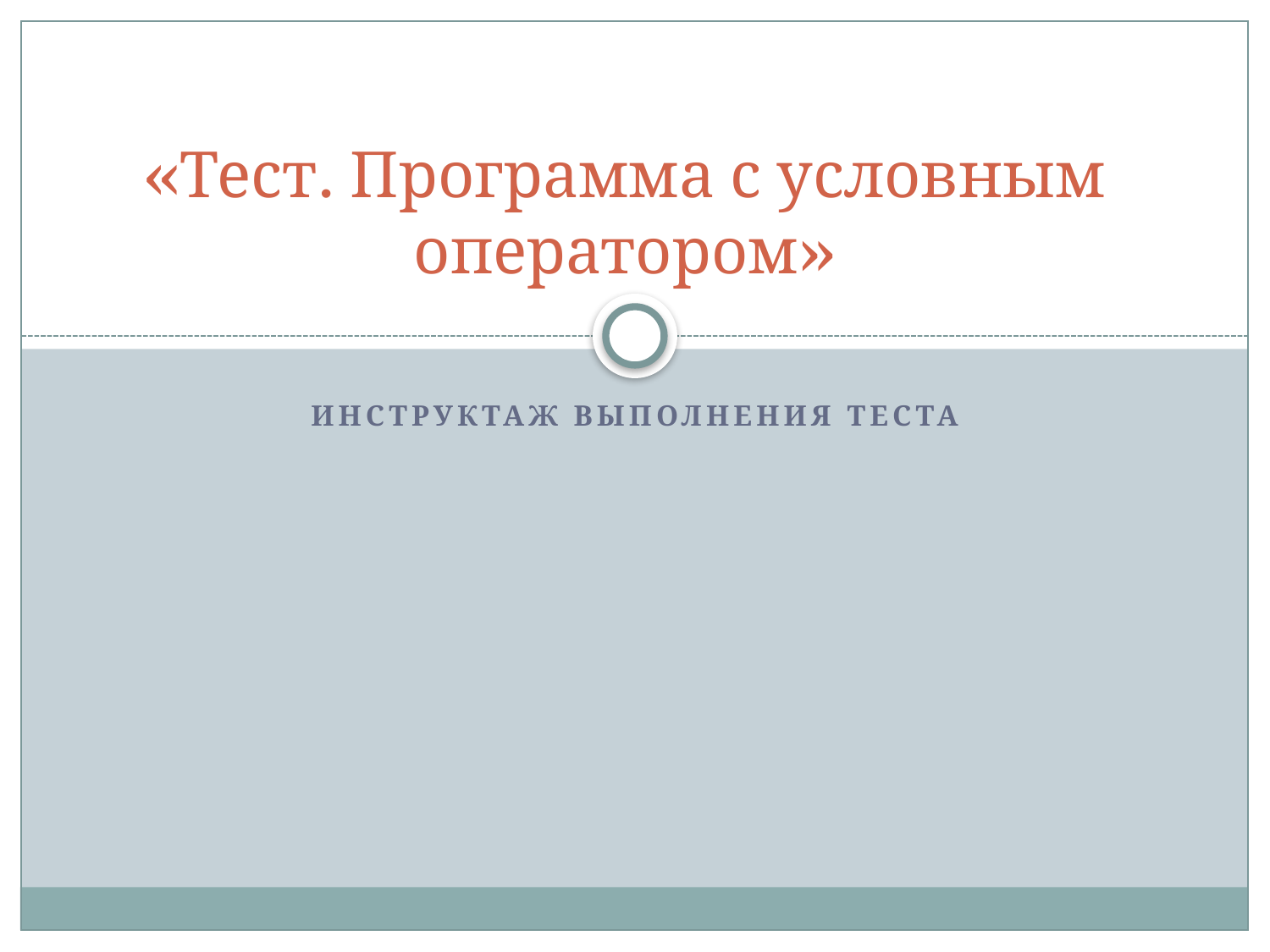

# «Тест. Программа с условным оператором»
Инструктаж выполнения теста